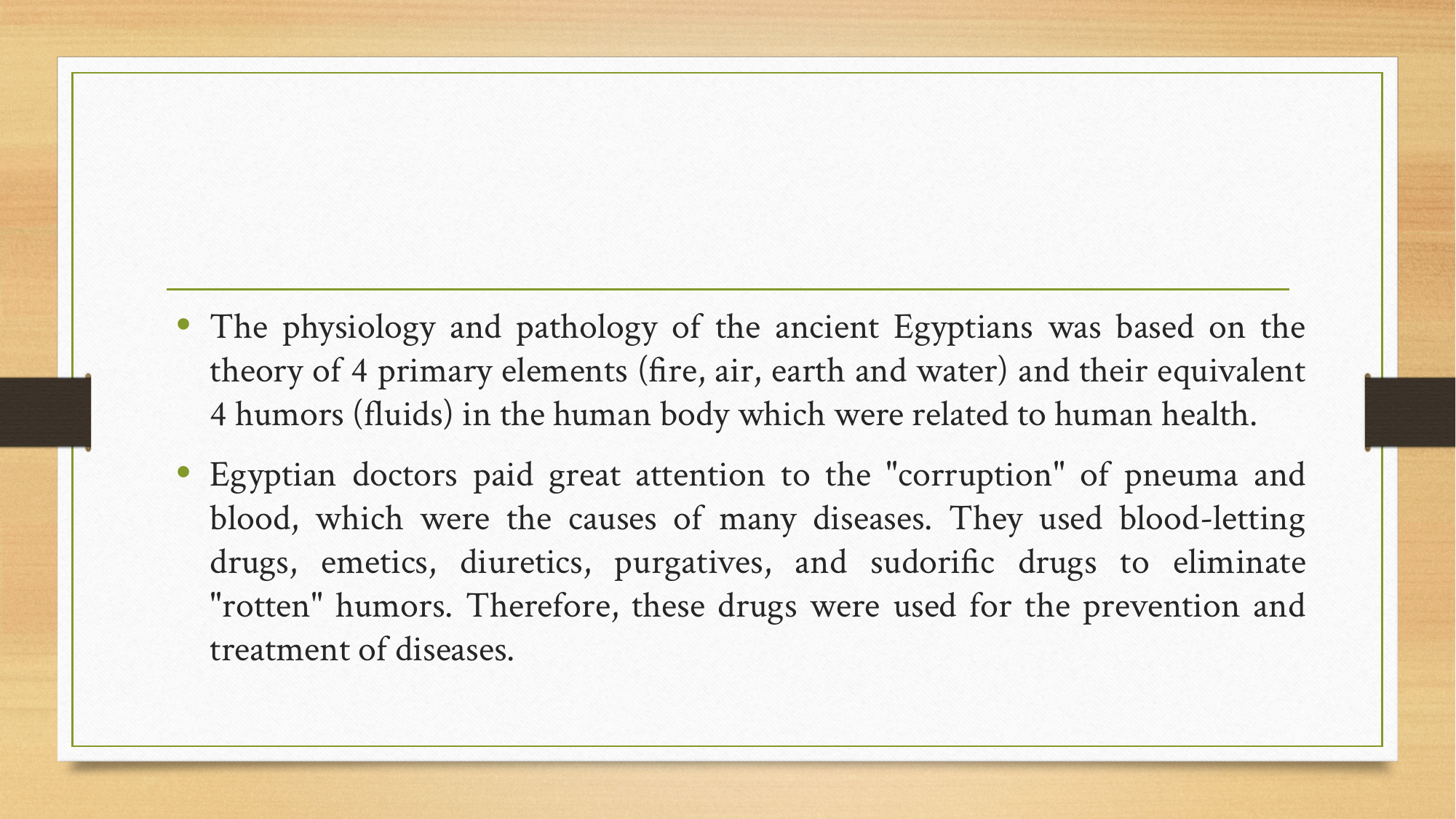

The physiology and pathology of the ancient Egyptians was based on the theory of 4 primary elements (fire, air, earth and water) and their equivalent 4 humors (fluids) in the human body which were related to human health.
Egyptian doctors paid great attention to the "corruption" of pneuma and blood, which were the causes of many diseases. They used blood-letting drugs, emetics, diuretics, purgatives, and sudorific drugs to eliminate "rotten" humors. Therefore, these drugs were used for the prevention and treatment of diseases.